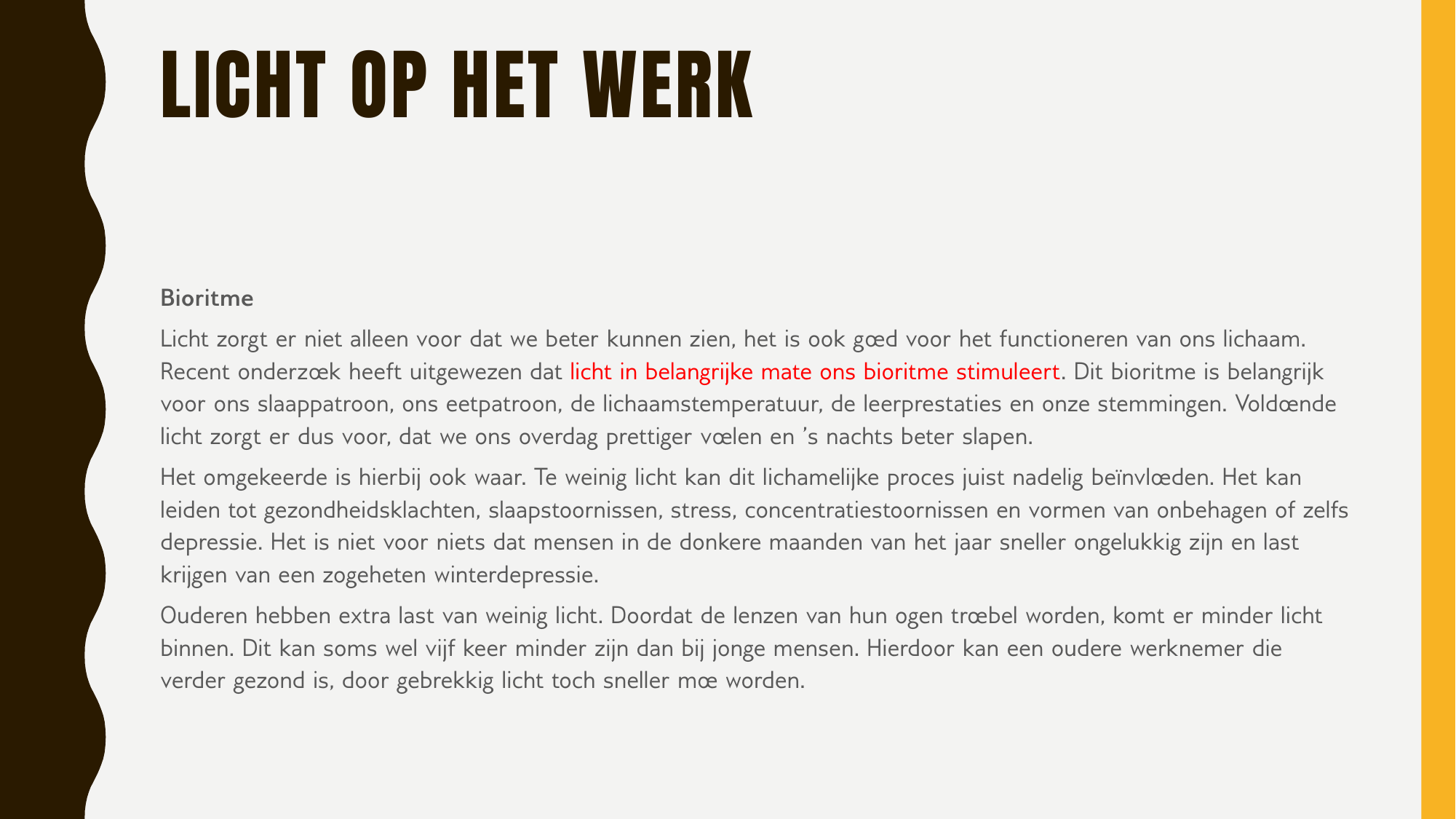

# Licht op het werk
Bioritme
Licht zorgt er niet alleen voor dat we beter kunnen zien, het is ook goed voor het functioneren van ons lichaam. Recent onderzoek heeft uitgewezen dat licht in belangrijke mate ons bioritme stimuleert. Dit bioritme is belangrijk voor ons slaappatroon, ons eetpatroon, de lichaamstemperatuur, de leerprestaties en onze stemmingen. Voldoende licht zorgt er dus voor, dat we ons overdag prettiger voelen en ’s nachts beter slapen.
Het omgekeerde is hierbij ook waar. Te weinig licht kan dit lichamelijke proces juist nadelig beïnvloeden. Het kan leiden tot gezondheidsklachten, slaapstoornissen, stress, concentratiestoornissen en vormen van onbehagen of zelfs depressie. Het is niet voor niets dat mensen in de donkere maanden van het jaar sneller ongelukkig zijn en last krijgen van een zogeheten winterdepressie.
Ouderen hebben extra last van weinig licht. Doordat de lenzen van hun ogen troebel worden, komt er minder licht binnen. Dit kan soms wel vijf keer minder zijn dan bij jonge mensen. Hierdoor kan een oudere werknemer die verder gezond is, door gebrekkig licht toch sneller moe worden.